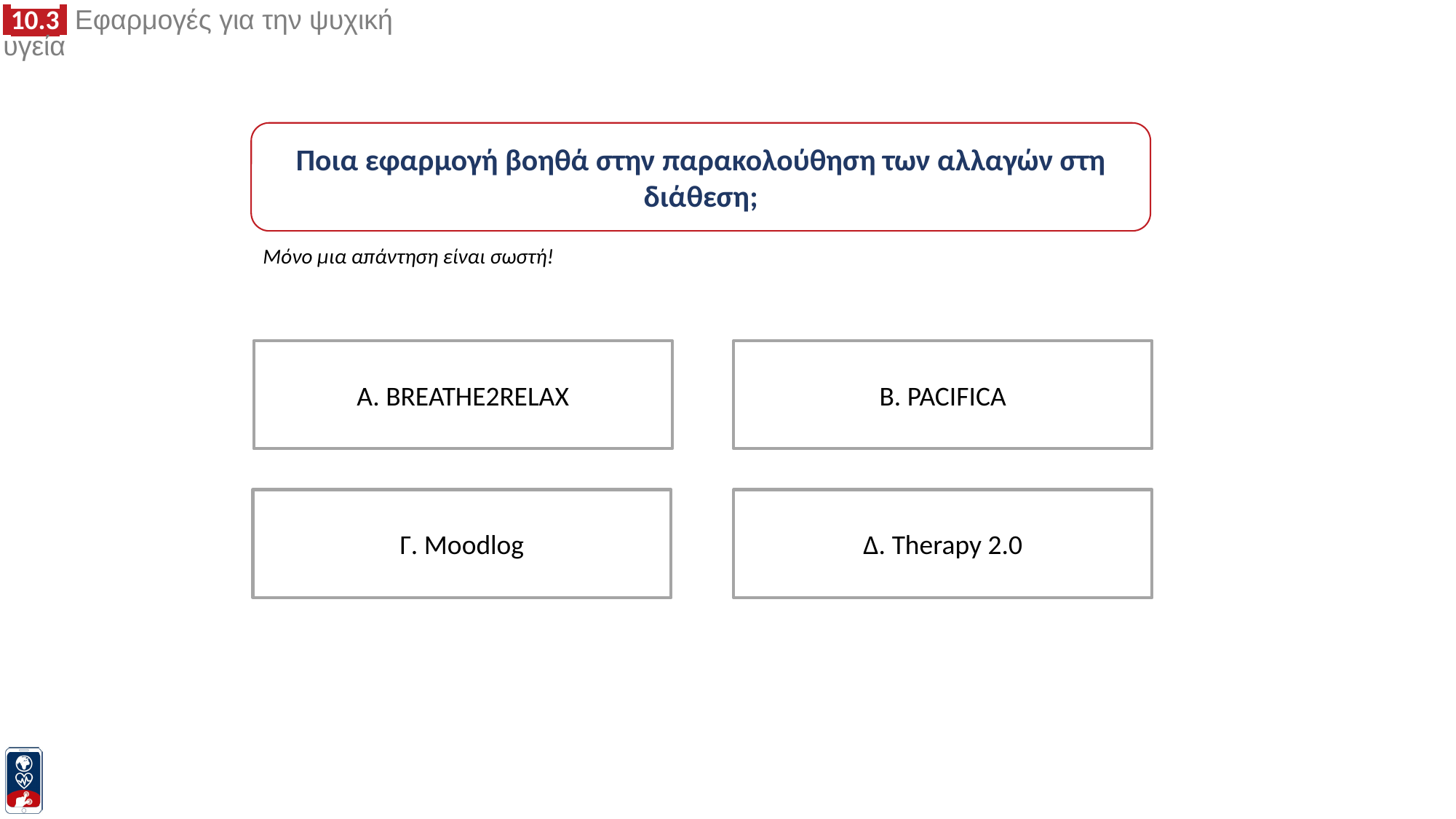

Ποια εφαρμογή βοηθά στην παρακολούθηση των αλλαγών στη διάθεση;
Μόνο μια απάντηση είναι σωστή!
Α. BREATHE2RELAX
Β. PACIFICA
Γ. Moodlog
Δ. Therapy 2.0